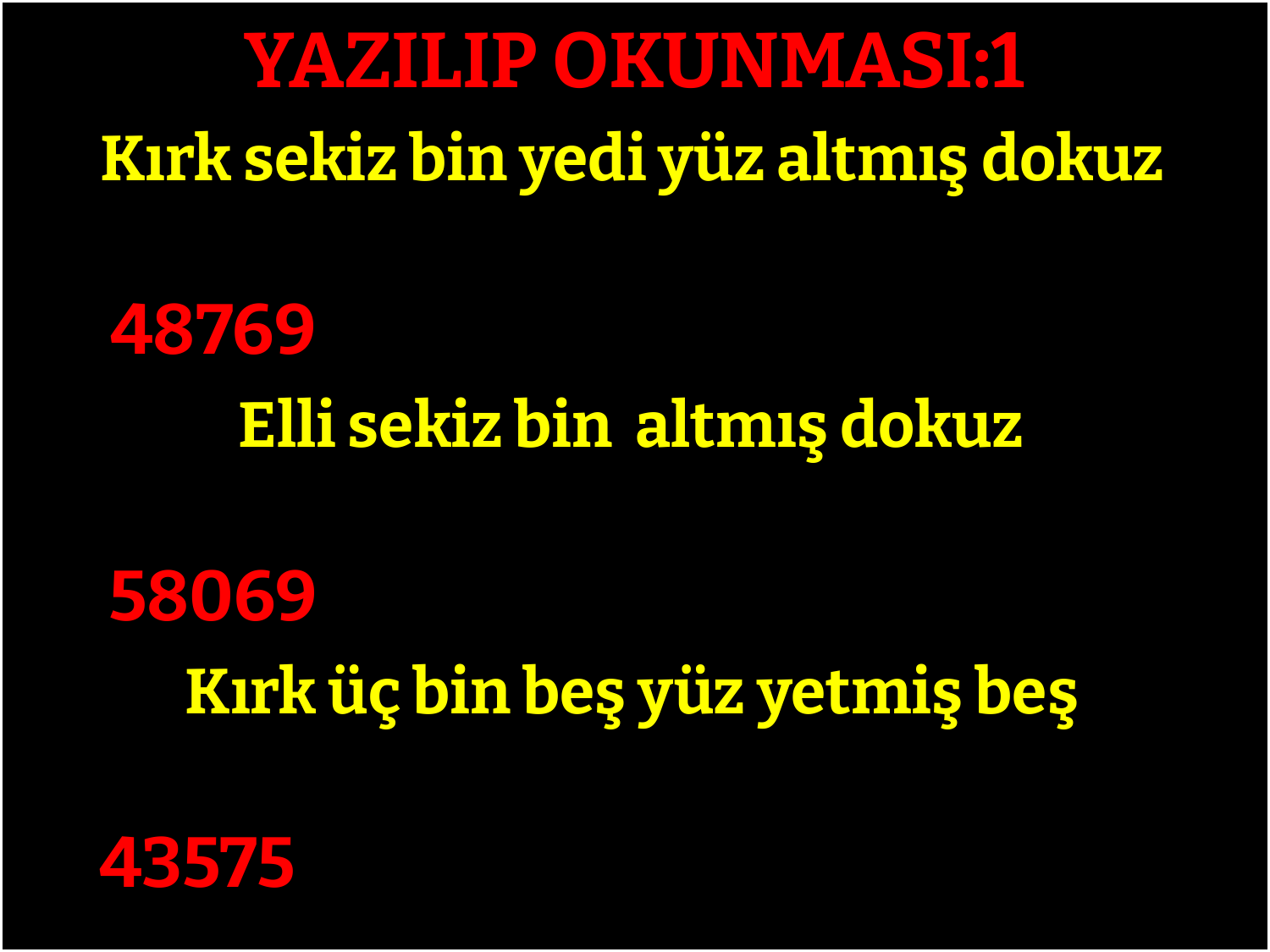

YAZILIP OKUNMASI:1
Kırk sekiz bin yedi yüz altmış dokuz
48769
#
Elli sekiz bin  altmış dokuz
58069
Kırk üç bin beş yüz yetmiş beş
43575